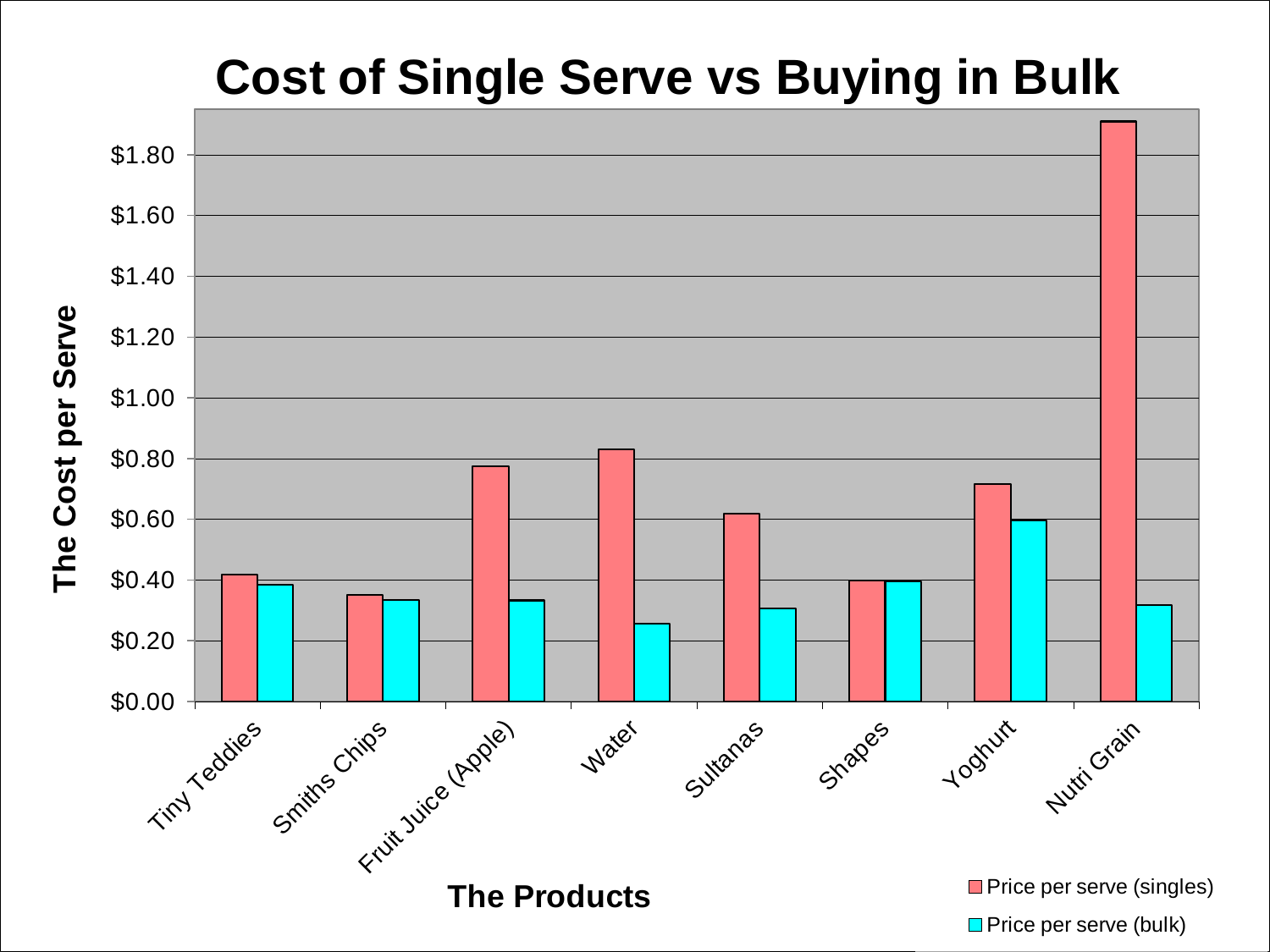

### Chart: Cost of Single Serve vs Buying in Bulk

| Category | Price per serve (singles) | Price per serve (bulk) |
|---|---|---|
| Tiny Teddies | 0.418 | 0.385 |
| Smiths Chips | 0.351 | 0.3343542857142857 |
| Fruit Juice (Apple) | 0.7733333333333333 | 0.33266666666666667 |
| Water | 0.8300000000000001 | 0.255 |
| Sultanas | 0.6183333333333333 | 0.3064 |
| Shapes | 0.399 | 0.39571428571428574 |
| Yoghurt | 0.7158333333333333 | 0.596 |
| Nutri Grain | 1.91 | 0.31714285714285717 |